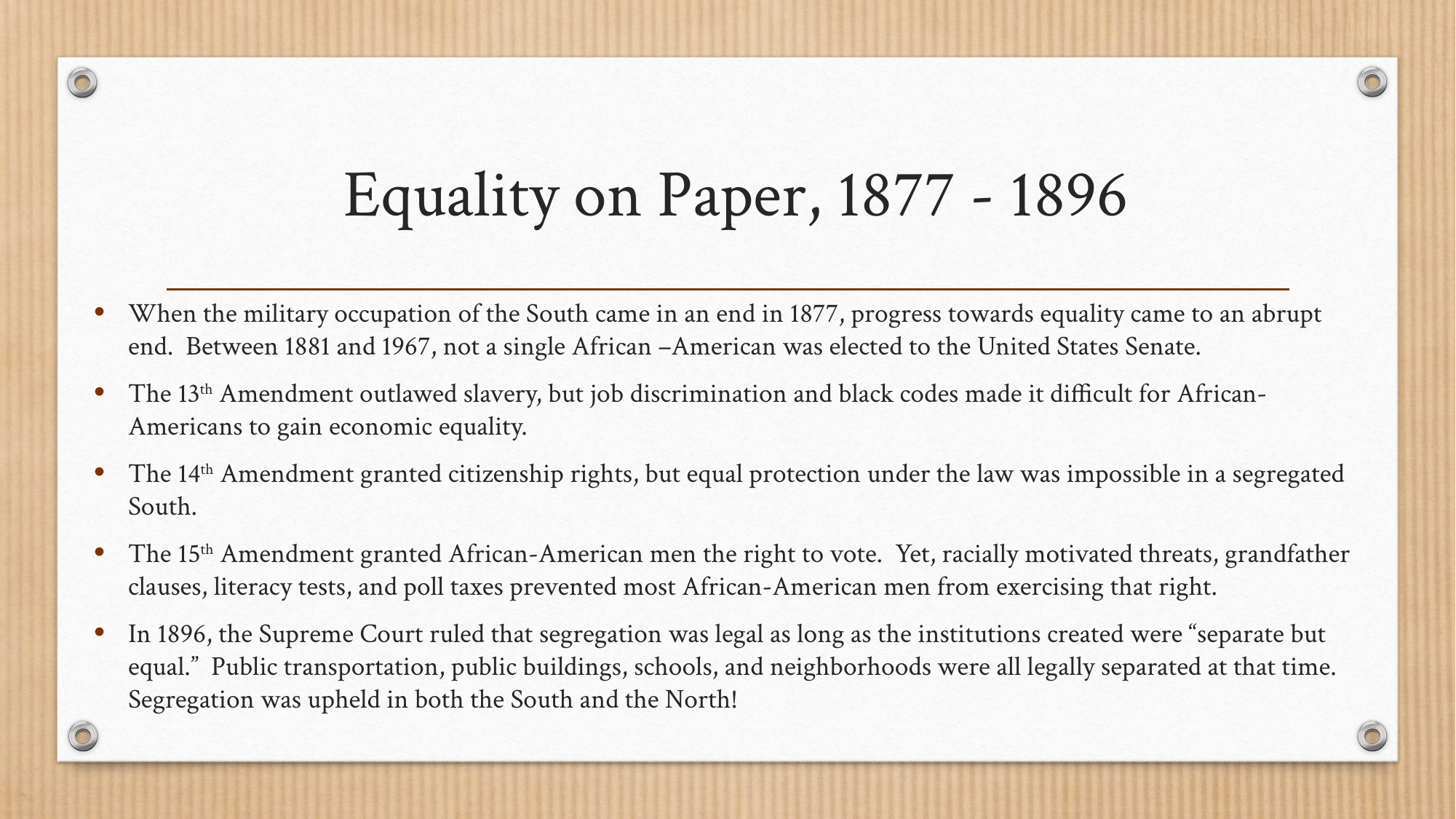

# Equality on Paper, 1877 - 1896
When the military occupation of the South came in an end in 1877, progress towards equality came to an abrupt end.  Between 1881 and 1967, not a single African –American was elected to the United States Senate.
The 13th Amendment outlawed slavery, but job discrimination and black codes made it difficult for African-Americans to gain economic equality.
The 14th Amendment granted citizenship rights, but equal protection under the law was impossible in a segregated South.
The 15th Amendment granted African-American men the right to vote.  Yet, racially motivated threats, grandfather clauses, literacy tests, and poll taxes prevented most African-American men from exercising that right.
In 1896, the Supreme Court ruled that segregation was legal as long as the institutions created were “separate but equal.”  Public transportation, public buildings, schools, and neighborhoods were all legally separated at that time.  Segregation was upheld in both the South and the North!